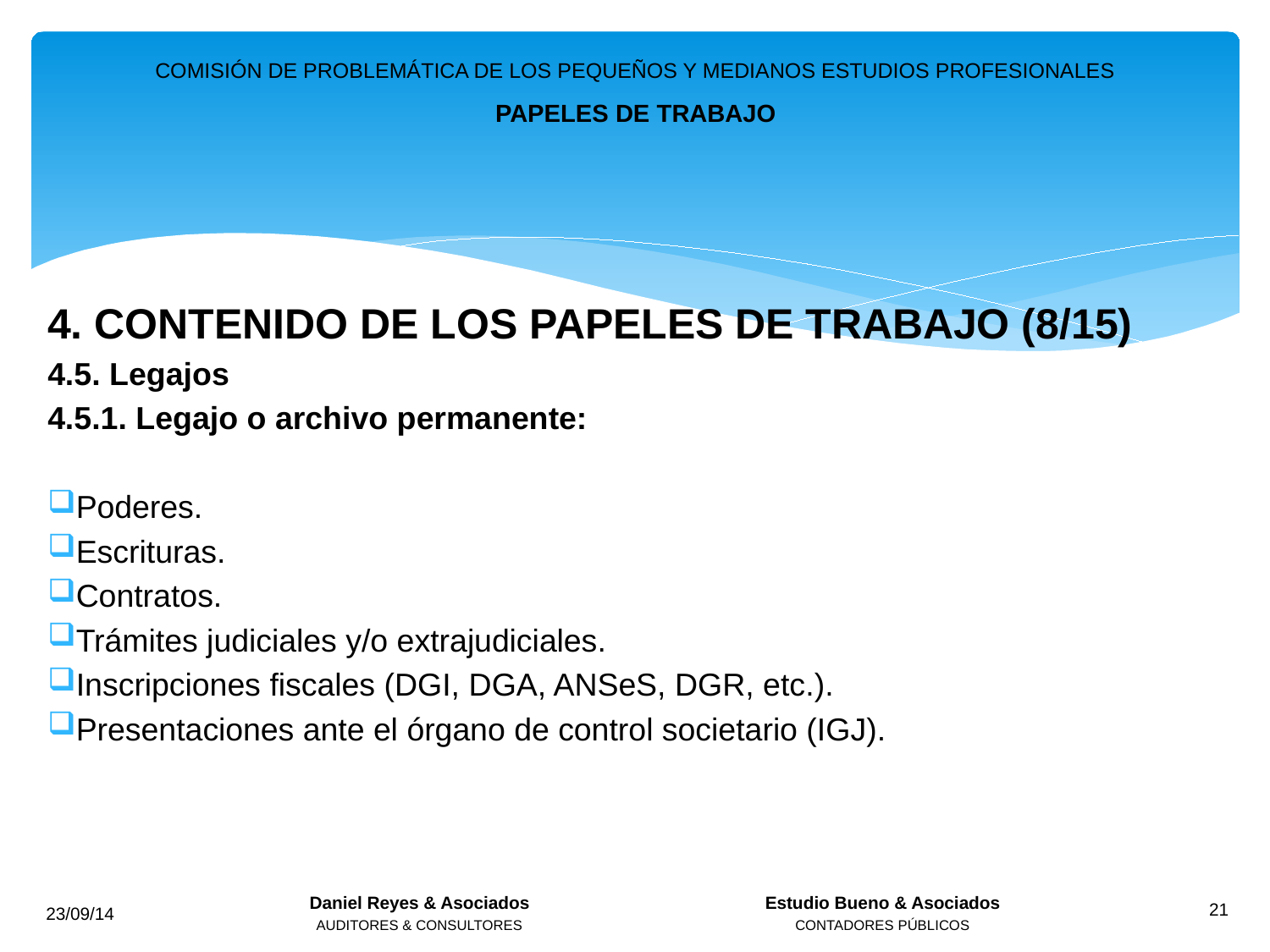

COMISIÓN DE PROBLEMÁTICA DE LOS PEQUEÑOS Y MEDIANOS ESTUDIOS PROFESIONALES
PAPELES DE TRABAJO
4. CONTENIDO DE LOS PAPELES DE TRABAJO (8/15)
4.5. Legajos
4.5.1. Legajo o archivo permanente:

Poderes.
Escrituras.
Contratos.
Trámites judiciales y/o extrajudiciales.
Inscripciones fiscales (DGI, DGA, ANSeS, DGR, etc.).
Presentaciones ante el órgano de control societario (IGJ).

Daniel Reyes & Asociados
AUDITORES & CONSULTORES
Estudio Bueno & Asociados
CONTADORES PÚBLICOS
23/09/14
21